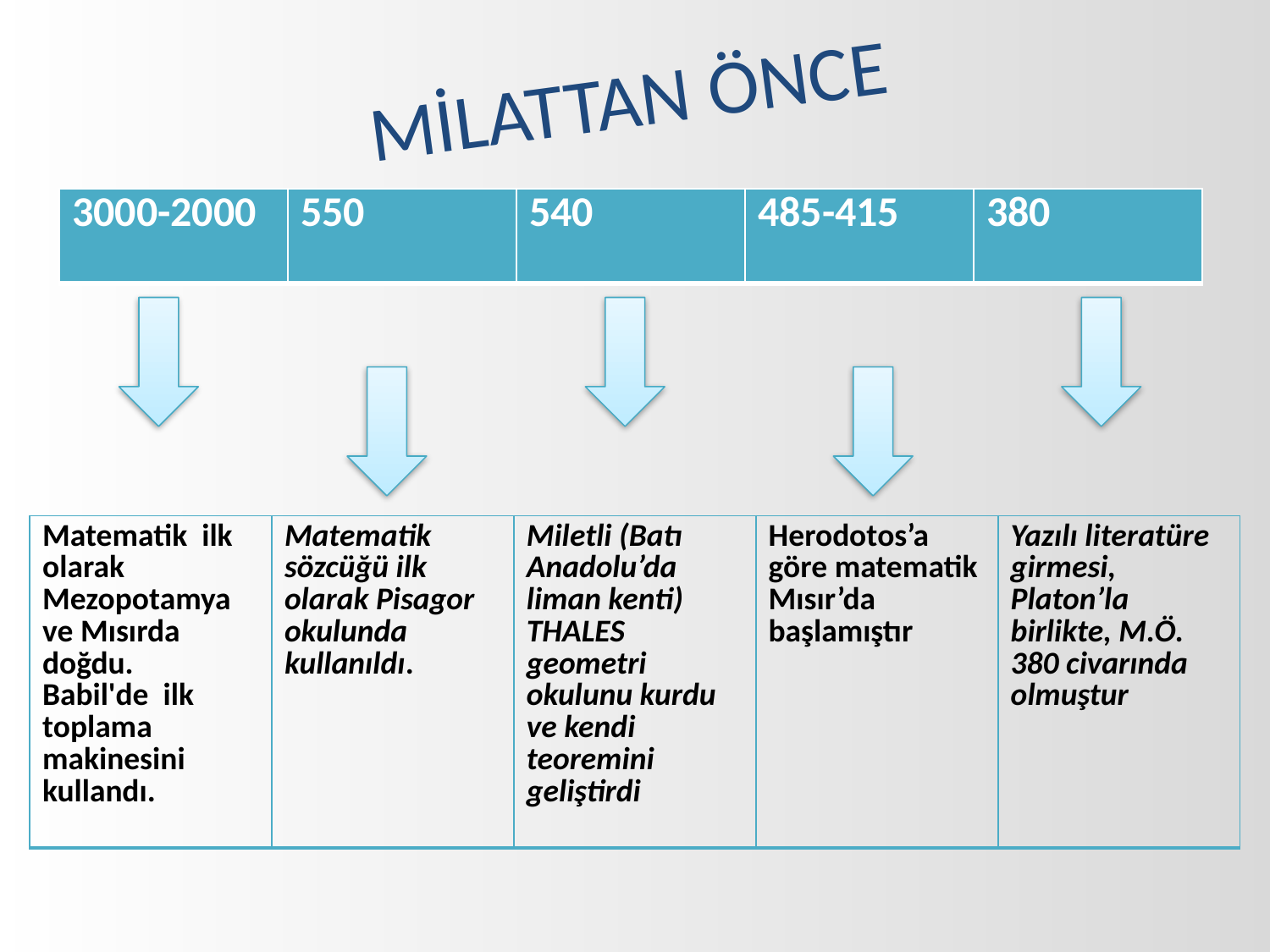

# MİLATTAN ÖNCE
| 3000-2000 | 550 | 540 | 485-415 | 380 |
| --- | --- | --- | --- | --- |

| Matematik ilk olarak Mezopotamya ve Mısırda doğdu. Babil'de ilk toplama makinesini kullandı. | Matematik sözcüğü ilk olarak Pisagor okulunda kullanıldı. | Miletli (Batı Anadolu’da liman kenti) THALES geometri okulunu kurdu ve kendi teoremini geliştirdi | Herodotos’a göre matematik Mısır’da başlamıştır | Yazılı literatüre girmesi, Platon’la birlikte, M.Ö. 380 civarında olmuştur |
| --- | --- | --- | --- | --- |